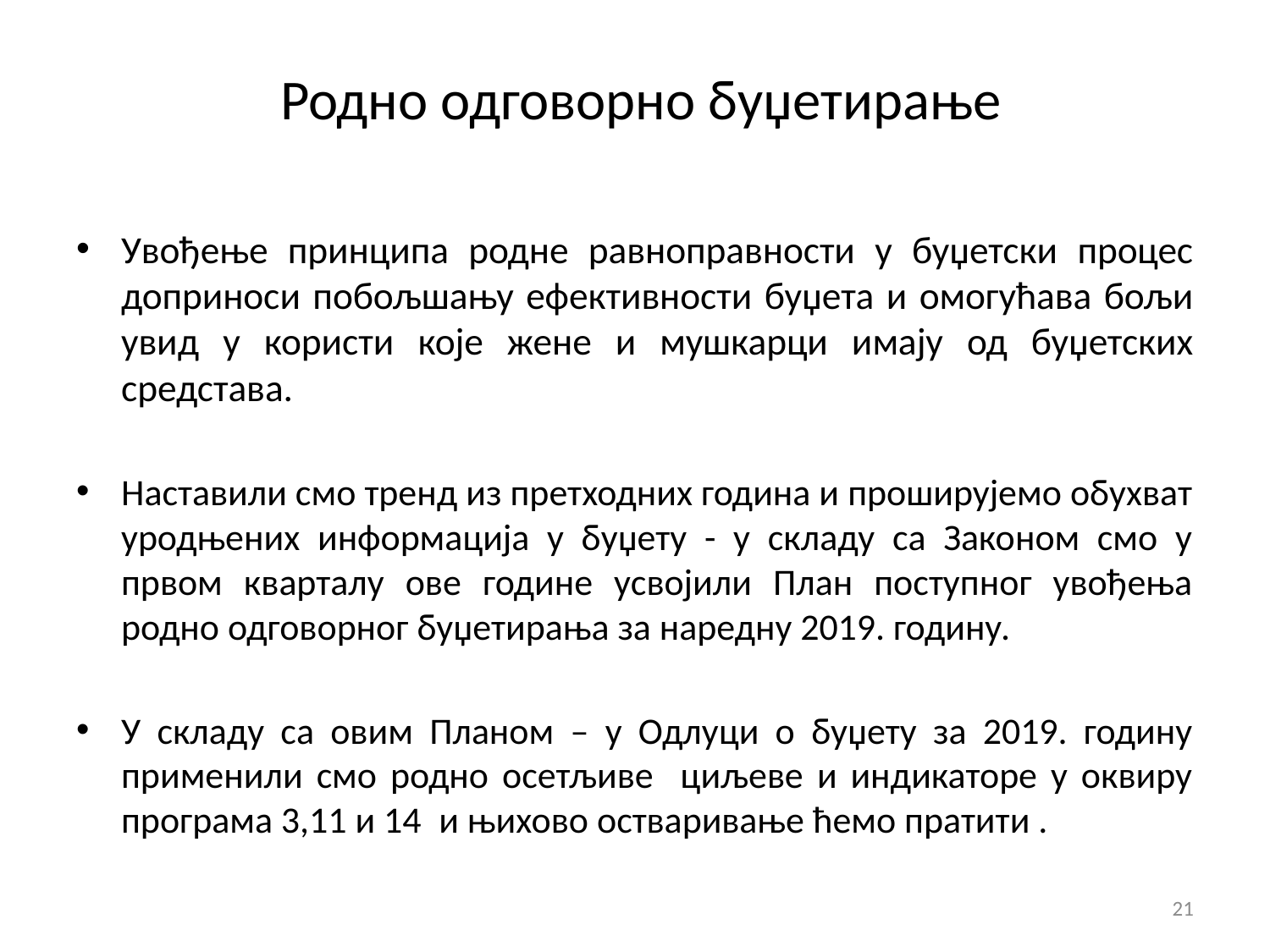

# Родно одговорно буџетирање

Увођење принципа родне равноправности у буџетски процес доприноси побољшању ефективности буџета и омогућава бољи увид у користи које жене и мушкарци имају од буџетских средстава.

Наставили смо тренд из претходних година и проширујемо обухват уродњених информација у буџету - у складу са Законом смо у првом кварталу ове године усвојили План поступног увођења родно одговорног буџетирања за наредну 2019. годину.

У складу са овим Планом – у Одлуци о буџету за 2019. годину применили смо родно осетљиве  циљеве и индикаторе у оквиру програма 3,11 и 14  и њихово остваривање ћемо пратити .

21